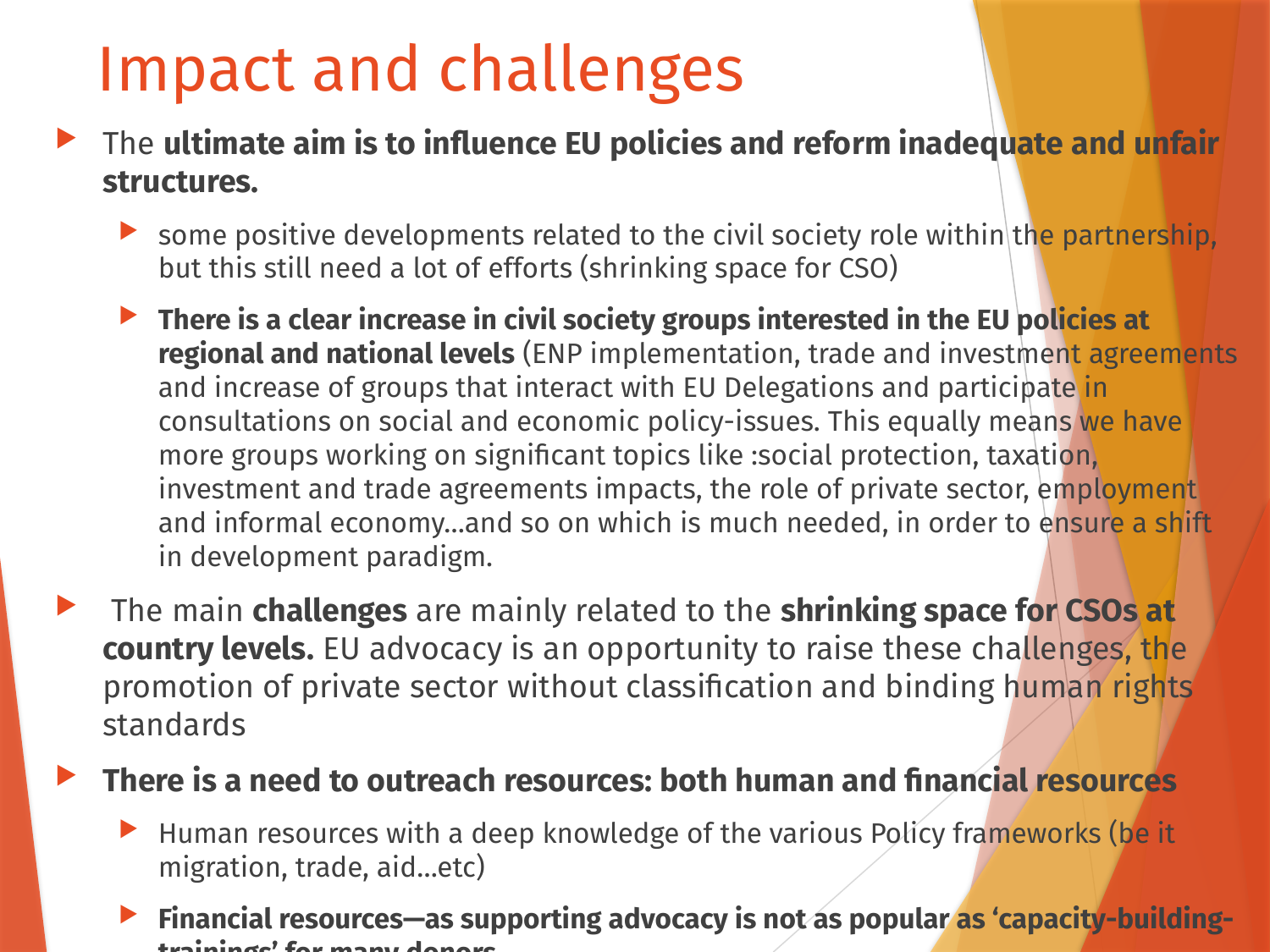

# Impact and challenges
The ultimate aim is to influence EU policies and reform inadequate and unfair structures.
some positive developments related to the civil society role within the partnership, but this still need a lot of efforts (shrinking space for CSO)
There is a clear increase in civil society groups interested in the EU policies at regional and national levels (ENP implementation, trade and investment agreements and increase of groups that interact with EU Delegations and participate in consultations on social and economic policy-issues. This equally means we have more groups working on significant topics like :social protection, taxation, investment and trade agreements impacts, the role of private sector, employment and informal economy…and so on which is much needed, in order to ensure a shift in development paradigm.
 The main challenges are mainly related to the shrinking space for CSOs at country levels. EU advocacy is an opportunity to raise these challenges, the promotion of private sector without classification and binding human rights standards
There is a need to outreach resources: both human and financial resources
Human resources with a deep knowledge of the various Policy frameworks (be it migration, trade, aid…etc)
Financial resources—as supporting advocacy is not as popular as ‘capacity-building-trainings’ for many donors.